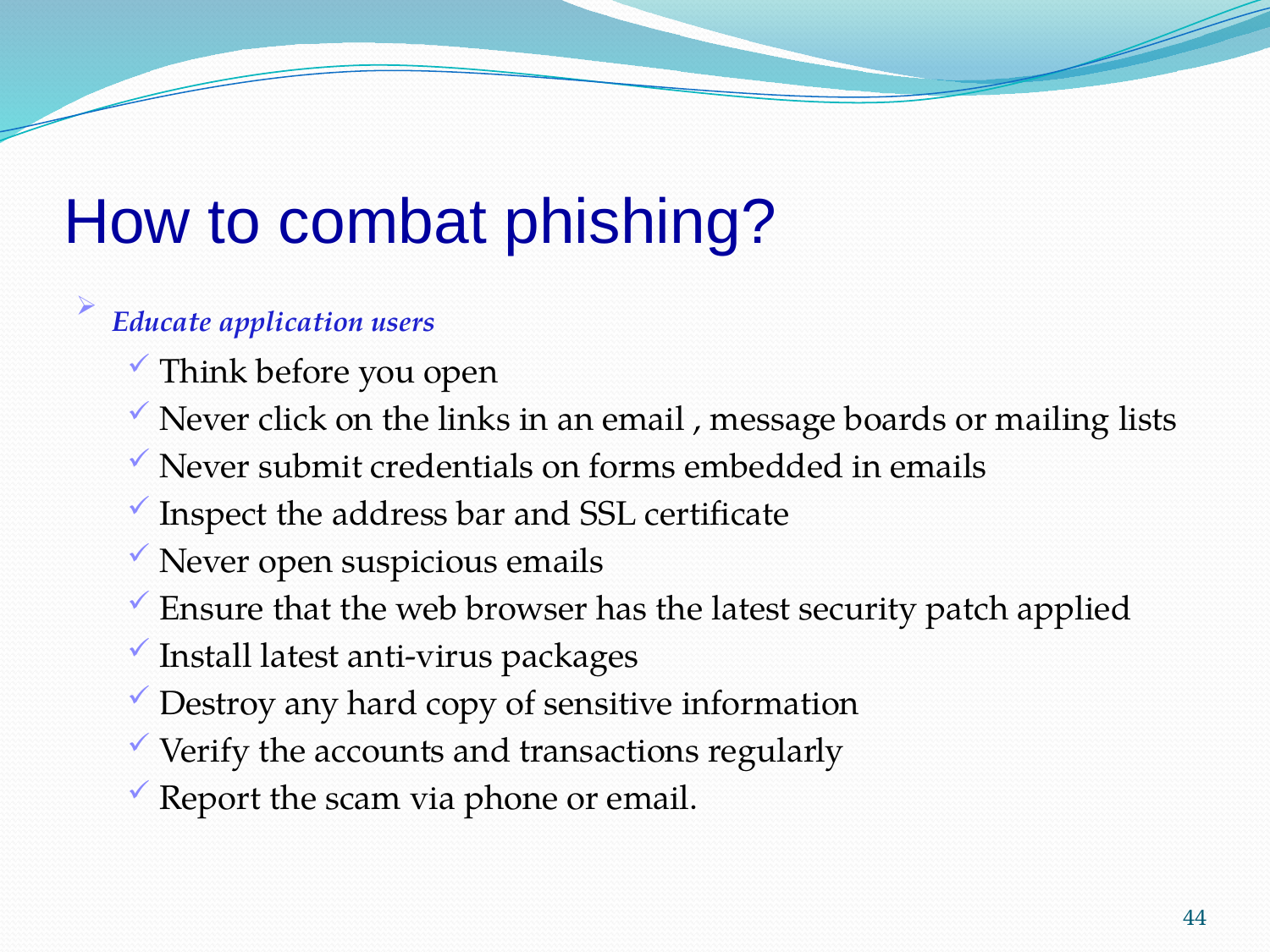

# How to combat phishing?
Educate application users
Think before you open
Never click on the links in an email , message boards or mailing lists
Never submit credentials on forms embedded in emails
Inspect the address bar and SSL certificate
Never open suspicious emails
Ensure that the web browser has the latest security patch applied
Install latest anti-virus packages
Destroy any hard copy of sensitive information
Verify the accounts and transactions regularly
Report the scam via phone or email.

44